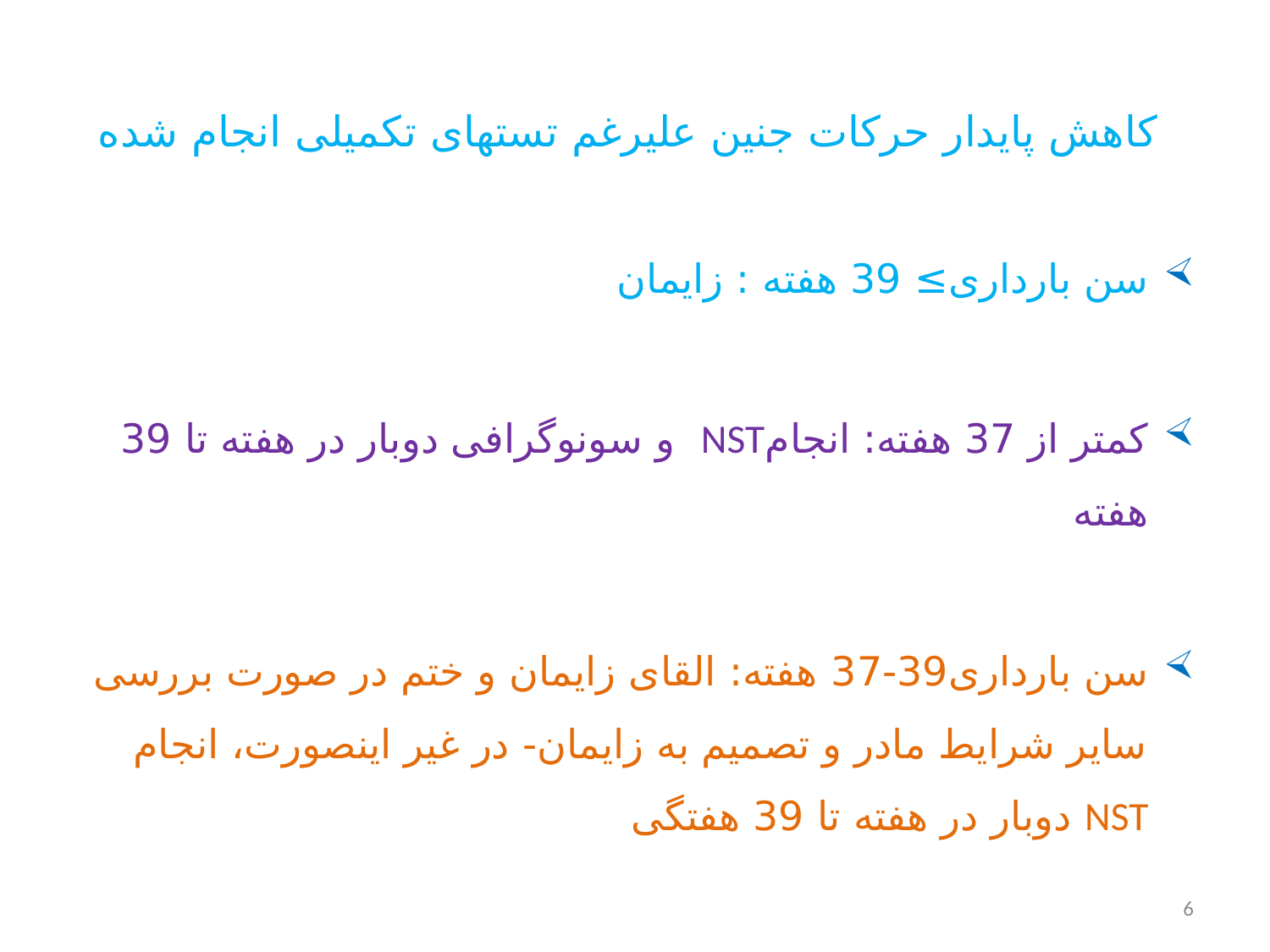

# کاهش پایدار حرکات جنین علیرغم تستهای تکمیلی انجام شده
سن بارداری≥ 39 هفته : زایمان

کمتر از 37 هفته: انجامNST  و سونوگرافی دوبار در هفته تا 39 هفته

سن بارداری39-37 هفته: القای زایمان و ختم در صورت بررسی سایر شرایط مادر و تصمیم به زایمان- در غیر اینصورت، انجام NST دوبار در هفته تا 39 هفتگی
6